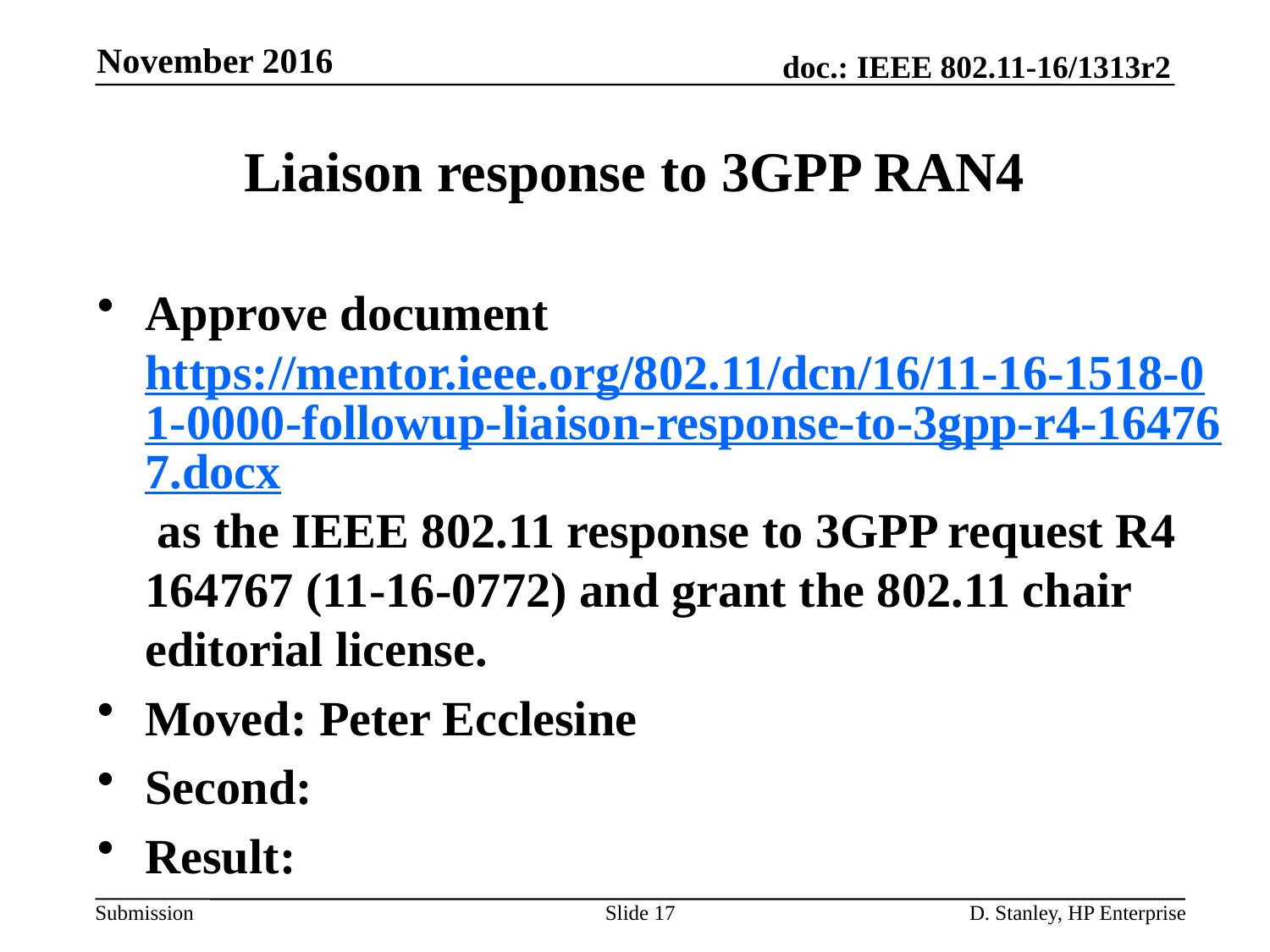

November 2016
# Liaison response to 3GPP RAN4
Approve document https://mentor.ieee.org/802.11/dcn/16/11-16-1518-01-0000-followup-liaison-response-to-3gpp-r4-164767.docx as the IEEE 802.11 response to 3GPP request R4 164767 (11-16-0772) and grant the 802.11 chair editorial license.
Moved: Peter Ecclesine
Second:
Result:

Slide 17
D. Stanley, HP Enterprise